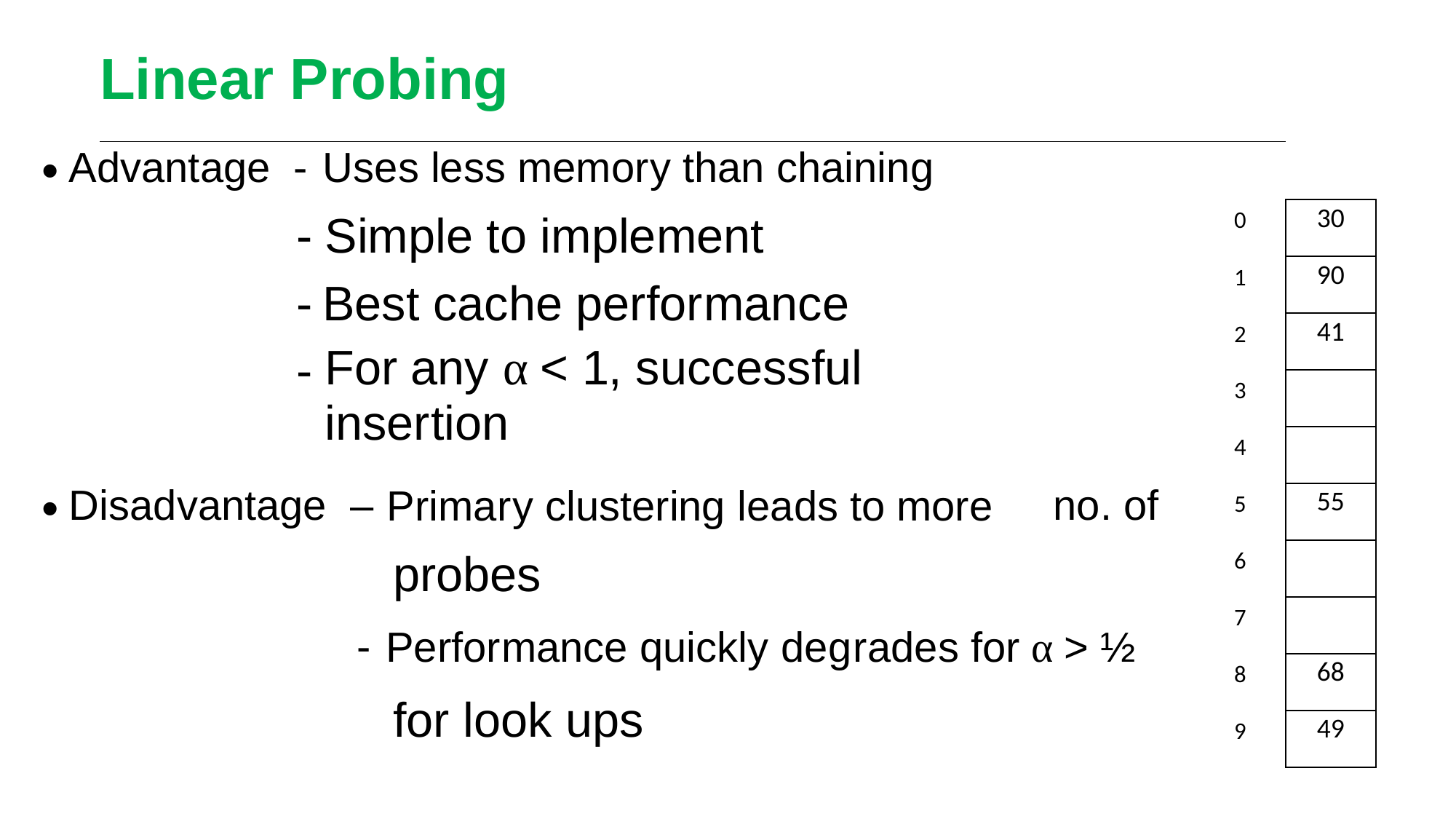

Linear Probing

•
Advantage
-
-
-
-
Uses less memory than chaining
Simple to implement
Best cache performance
For any α < 1, successful insertion

30
0

90
1

41
2

3

4

55
•
Disadvantage
–
Primary clustering leads to more
probes
no. of
5

6

7
Performance quickly degrades for α > ½
for look ups
-

68
8

49
9